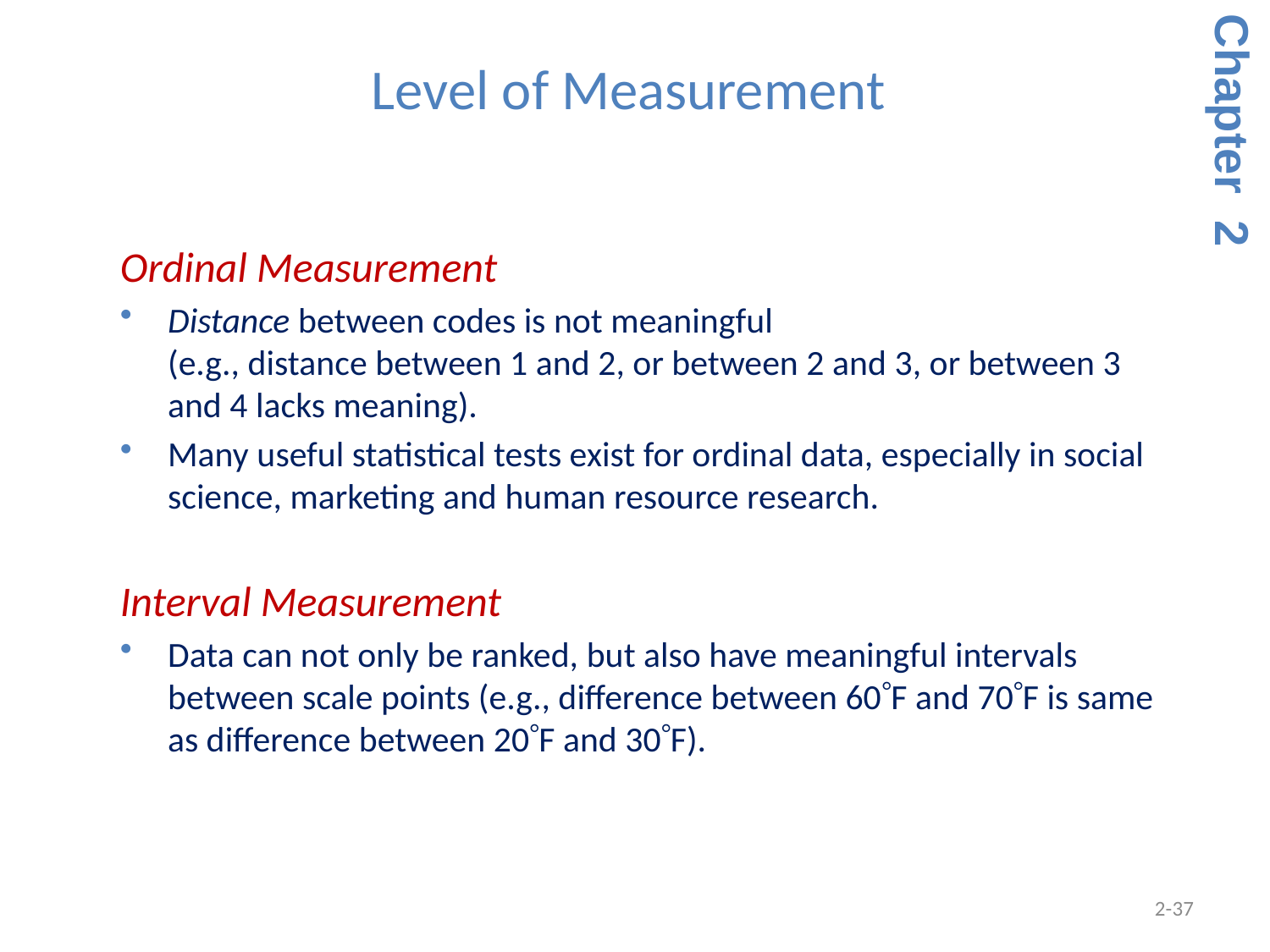

Level of Measurement
Chapter  2

Ordinal Measurement
Distance between codes is not meaningful
(e.g., distance between 1 and 2, or between 2 and 3, or between 3 and 4 lacks meaning).
Many useful statistical tests exist for ordinal data, especially in social science, marketing and human resource research.

Interval Measurement
Data can not only be ranked, but also have meaningful intervals between scale points (e.g., difference between 60°F and 70°F is same as difference between 20°F and 30°F).

2-37